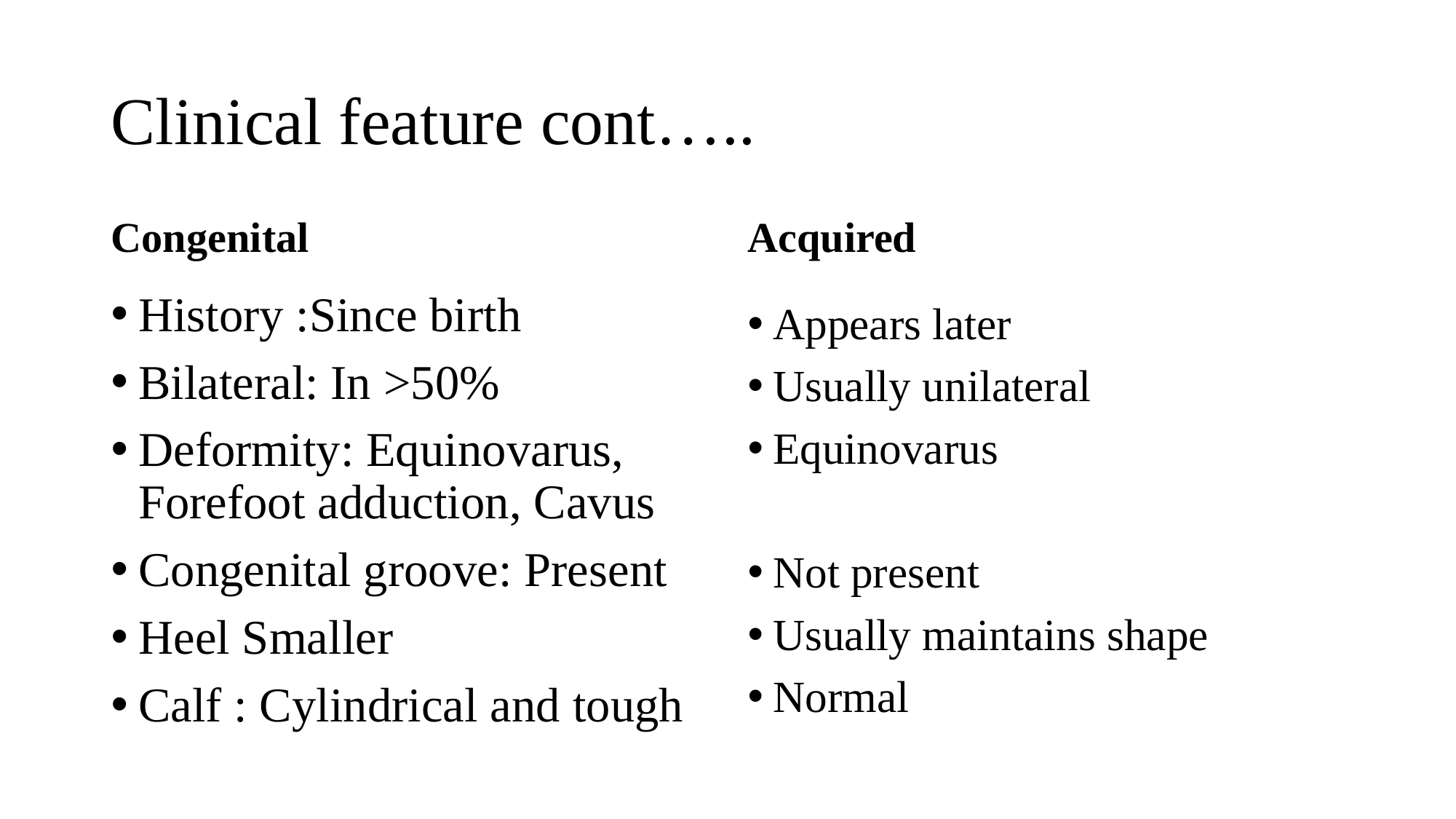

# Clinical feature cont…..
Congenital
Acquired
History :Since birth
Bilateral: In >50%
Deformity: Equinovarus, Forefoot adduction, Cavus
Congenital groove: Present
Heel Smaller
Calf : Cylindrical and tough

Appears later
Usually unilateral
Equinovarus

Not present
Usually maintains shape
Normal